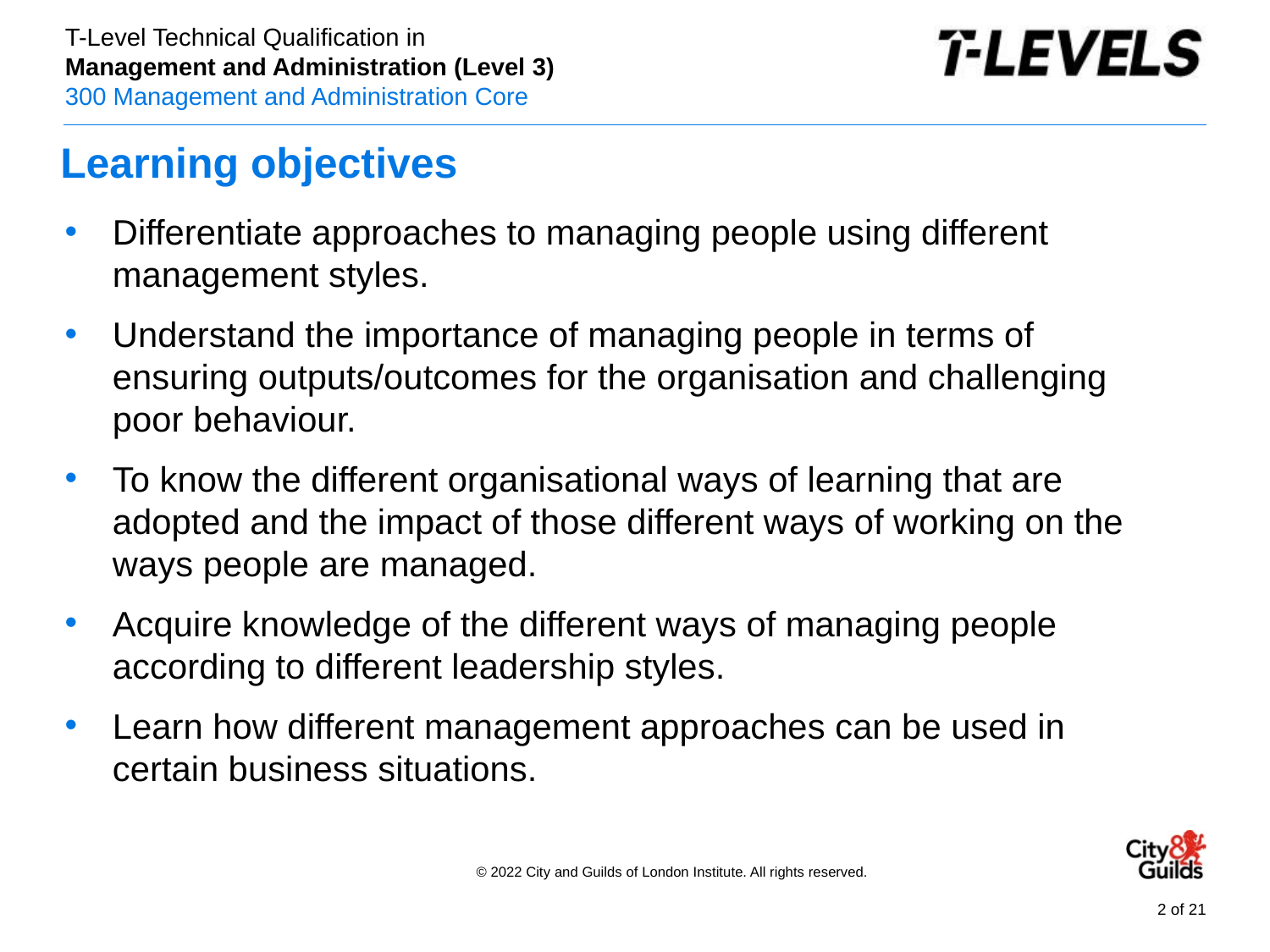

# Learning objectives
Differentiate approaches to managing people using different management styles.
Understand the importance of managing people in terms of ensuring outputs/outcomes for the organisation and challenging poor behaviour.
To know the different organisational ways of learning that are adopted and the impact of those different ways of working on the ways people are managed.
Acquire knowledge of the different ways of managing people according to different leadership styles.
Learn how different management approaches can be used in certain business situations.